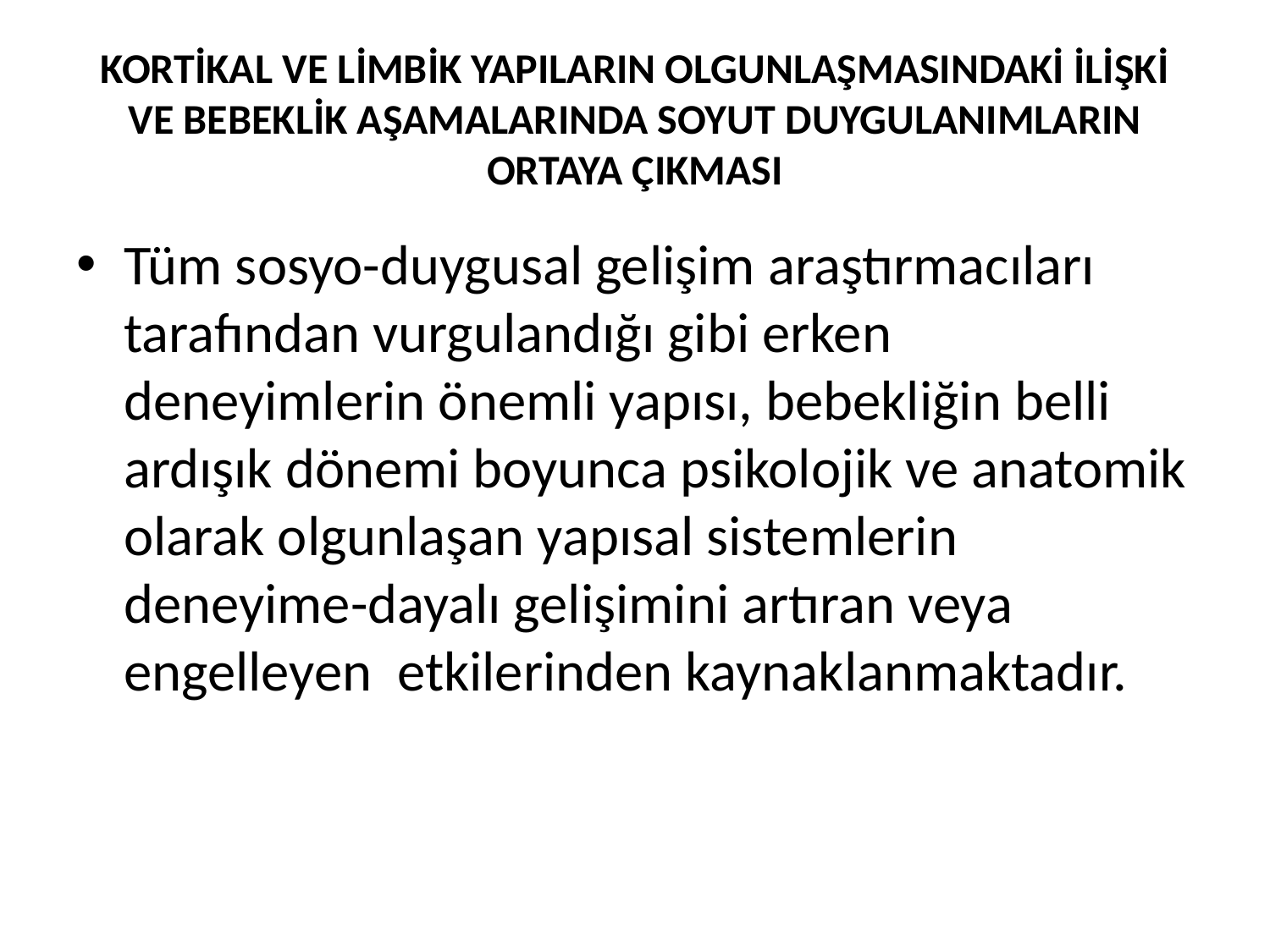

# KORTİKAL VE LİMBİK YAPILARIN OLGUNLAŞMASINDAKİ İLİŞKİ VE BEBEKLİK AŞAMALARINDA SOYUT DUYGULANIMLARIN ORTAYA ÇIKMASI
Tüm sosyo-duygusal gelişim araştırmacıları tarafından vurgulandığı gibi erken deneyimlerin önemli yapısı, bebekliğin belli ardışık dönemi boyunca psikolojik ve anatomik olarak olgunlaşan yapısal sistemlerin deneyime-dayalı gelişimini artıran veya engelleyen  etkilerinden kaynaklanmaktadır.